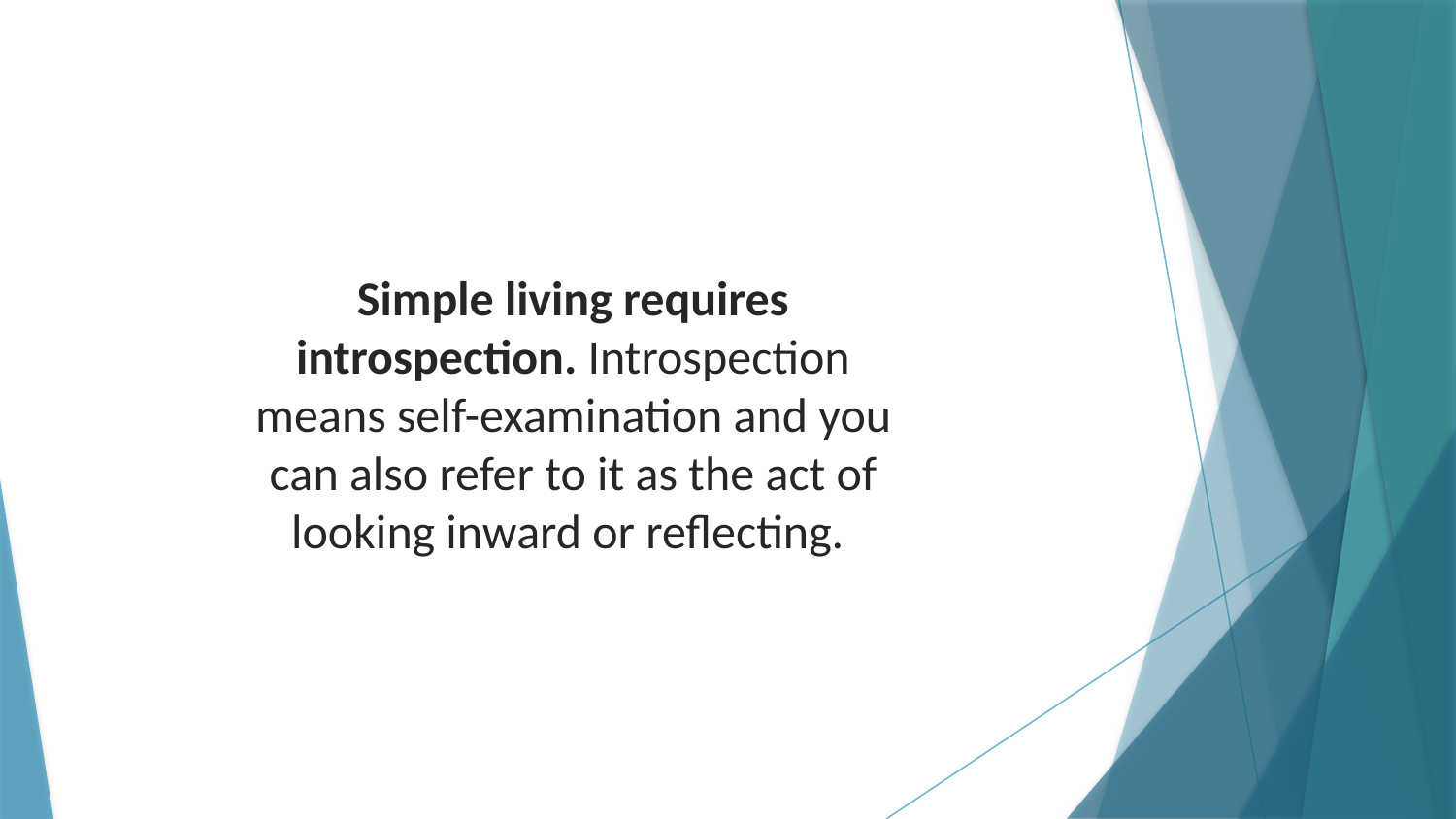

Simple living requires introspection. Introspection means self-examination and you can also refer to it as the act of looking inward or reflecting.